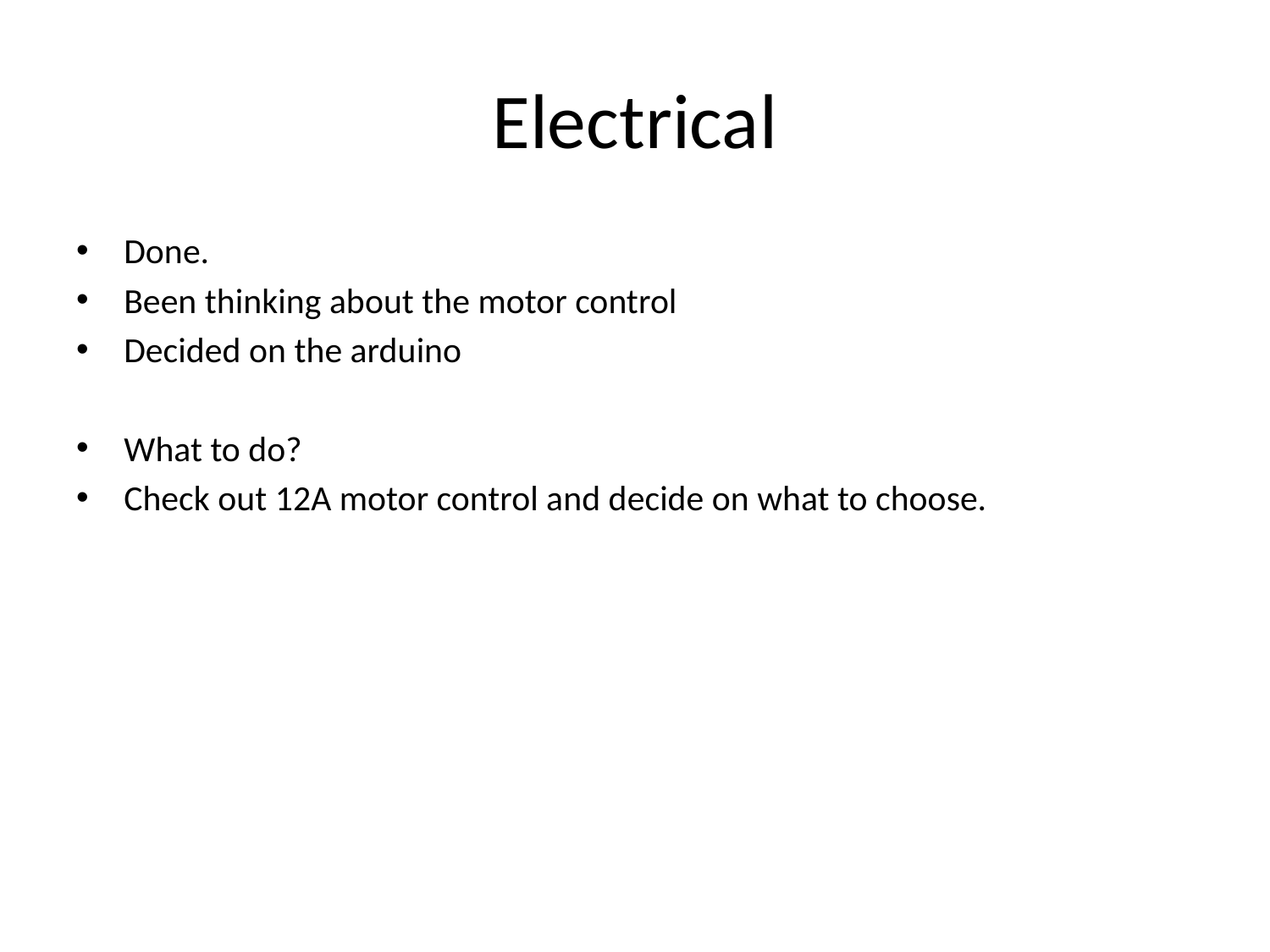

# Electrical
Done.
Been thinking about the motor control
Decided on the arduino

What to do?
Check out 12A motor control and decide on what to choose.